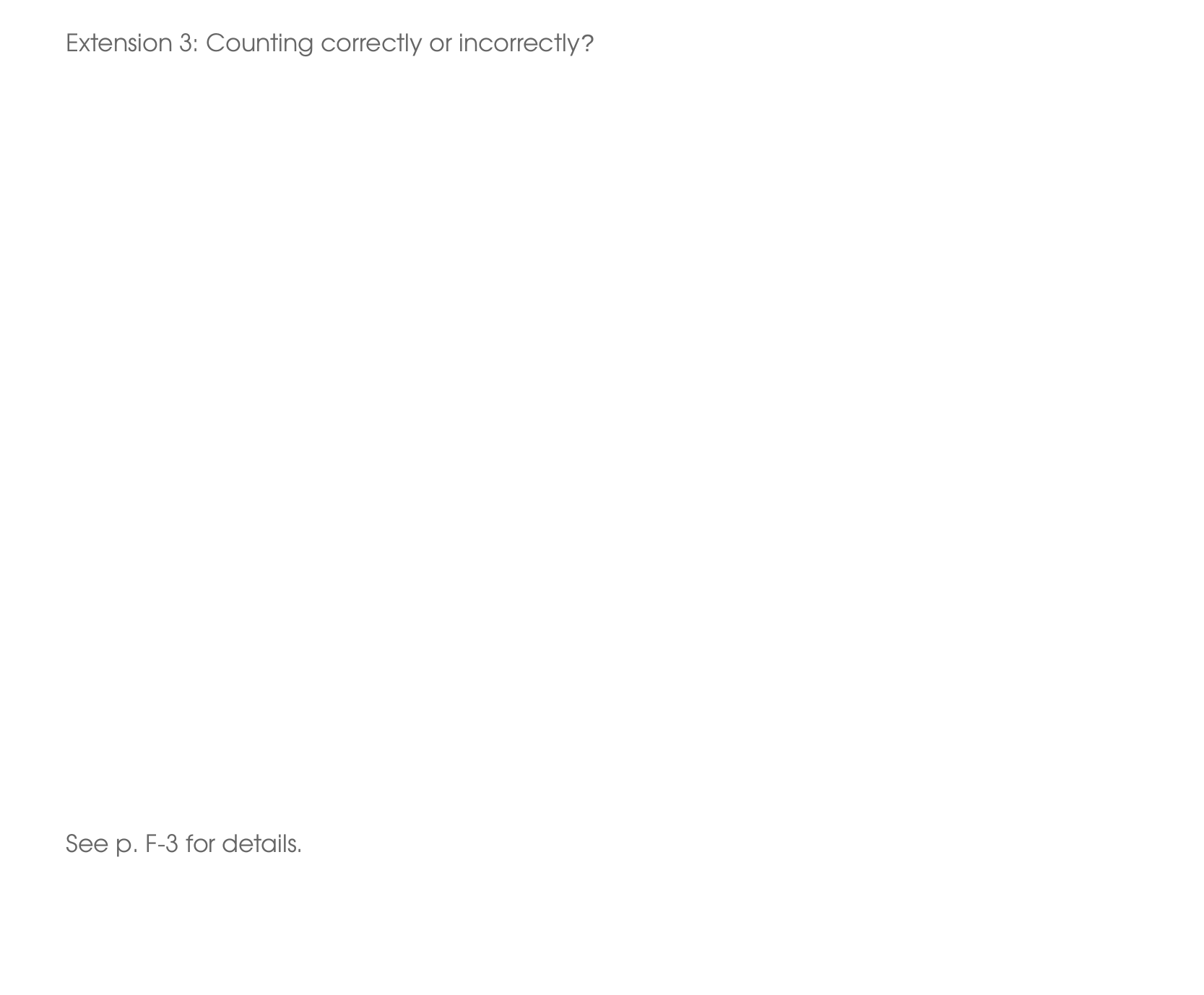

Extension 3: Counting correctly or incorrectly?
See p. F-3 for details.